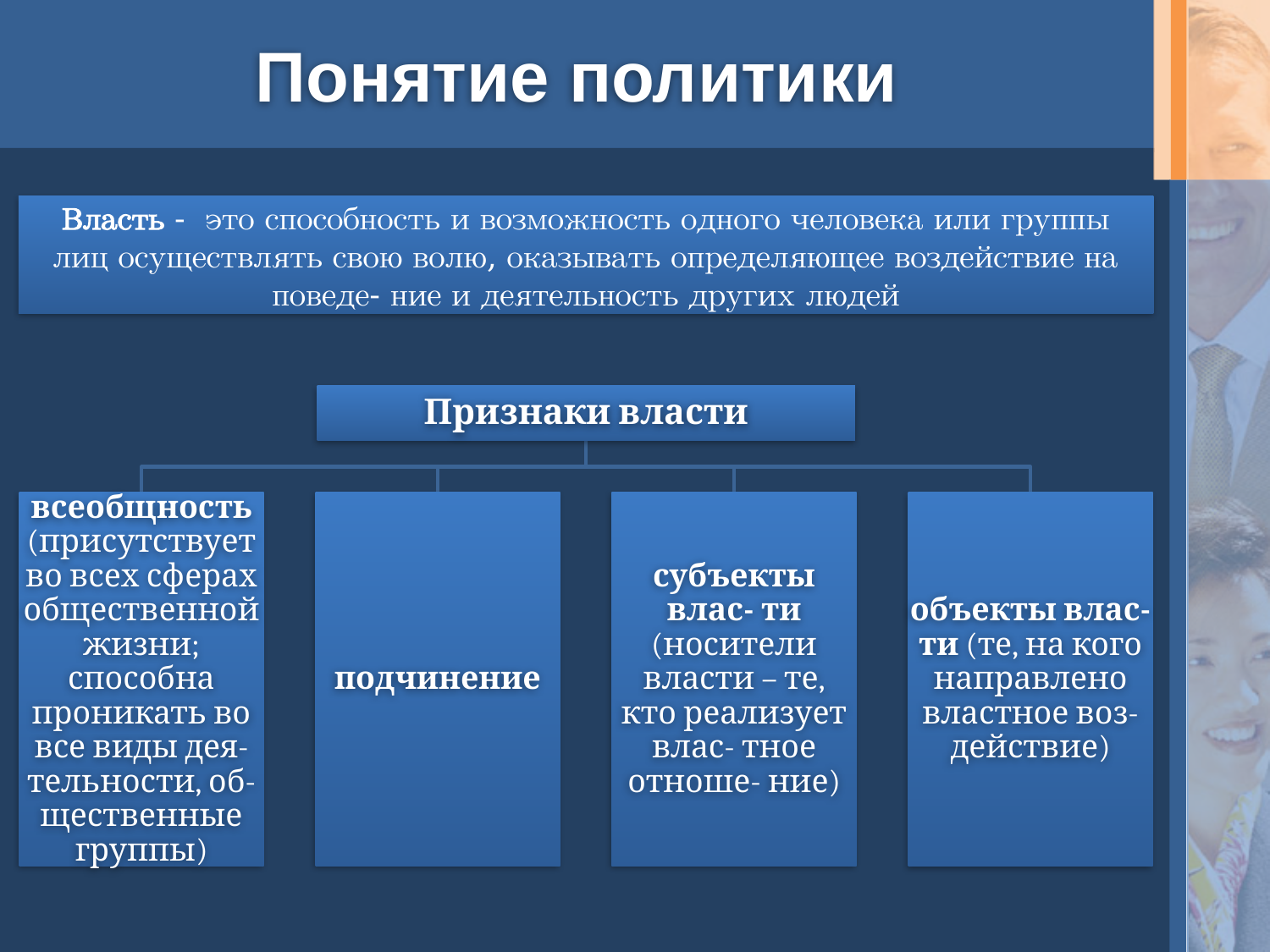

# Понятие политики
Власть -  это способность и возможность одного человека или группы лиц осуществлять свою волю, оказывать определяющее воздействие на поведе- ние и деятельность других людей

Признаки власти

всеобщность (присутствует во всех сферах общественной жизни; способна проникать во все виды дея- тельности, об- щественные группы)

подчинение

субъекты влас- ти (носители власти – те, кто реализует влас- тное отноше- ние)

объекты влас- ти (те, на кого направлено властное воз- действие)